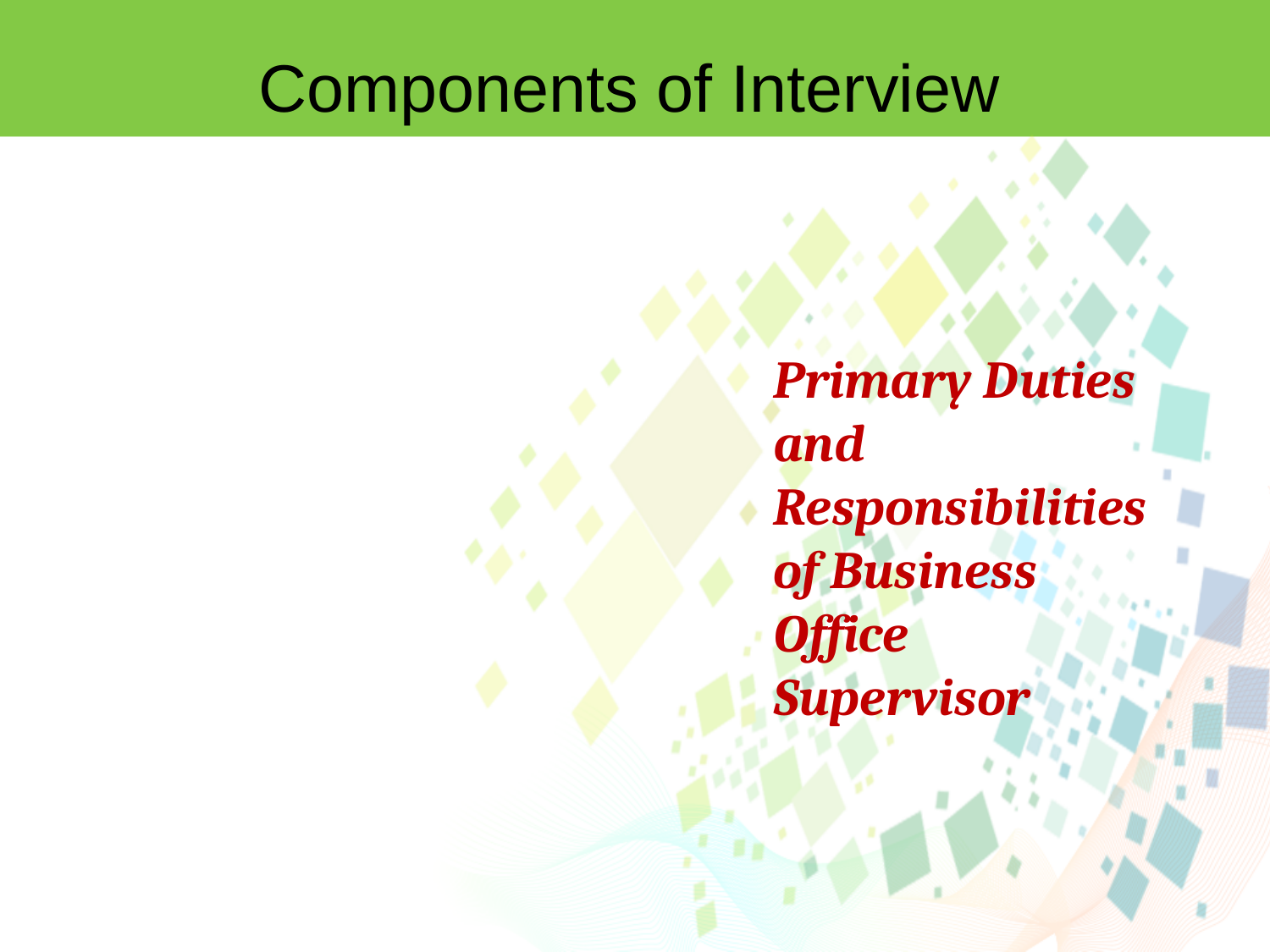

Components of Interview
Primary Duties and Responsibilities of Business Office Supervisor